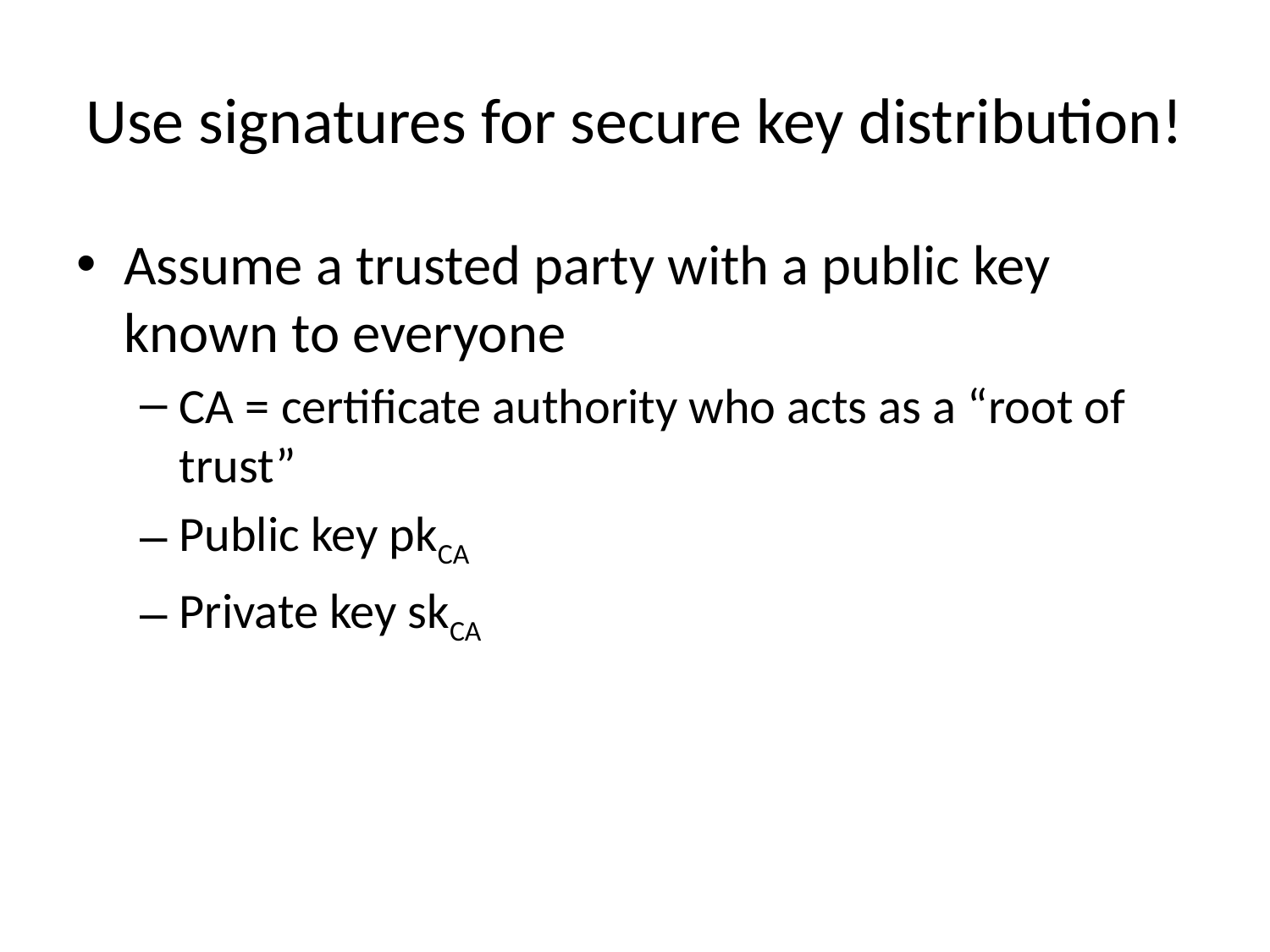

# Use signatures for secure key distribution!
Assume a trusted party with a public key known to everyone
CA = certificate authority who acts as a “root of trust”
Public key pkCA
Private key skCA